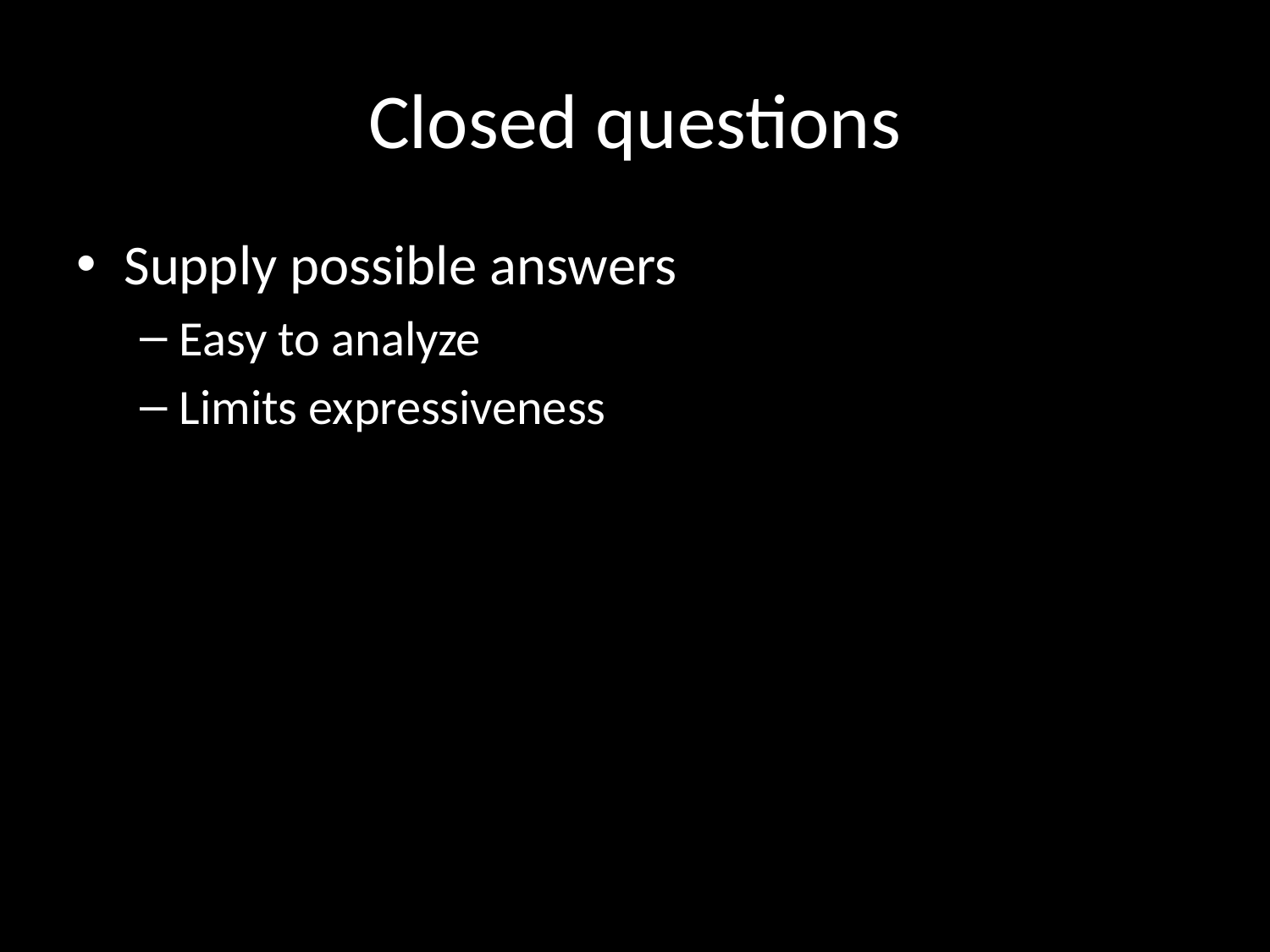

# Closed questions
Supply possible answers
Easy to analyze
Limits expressiveness